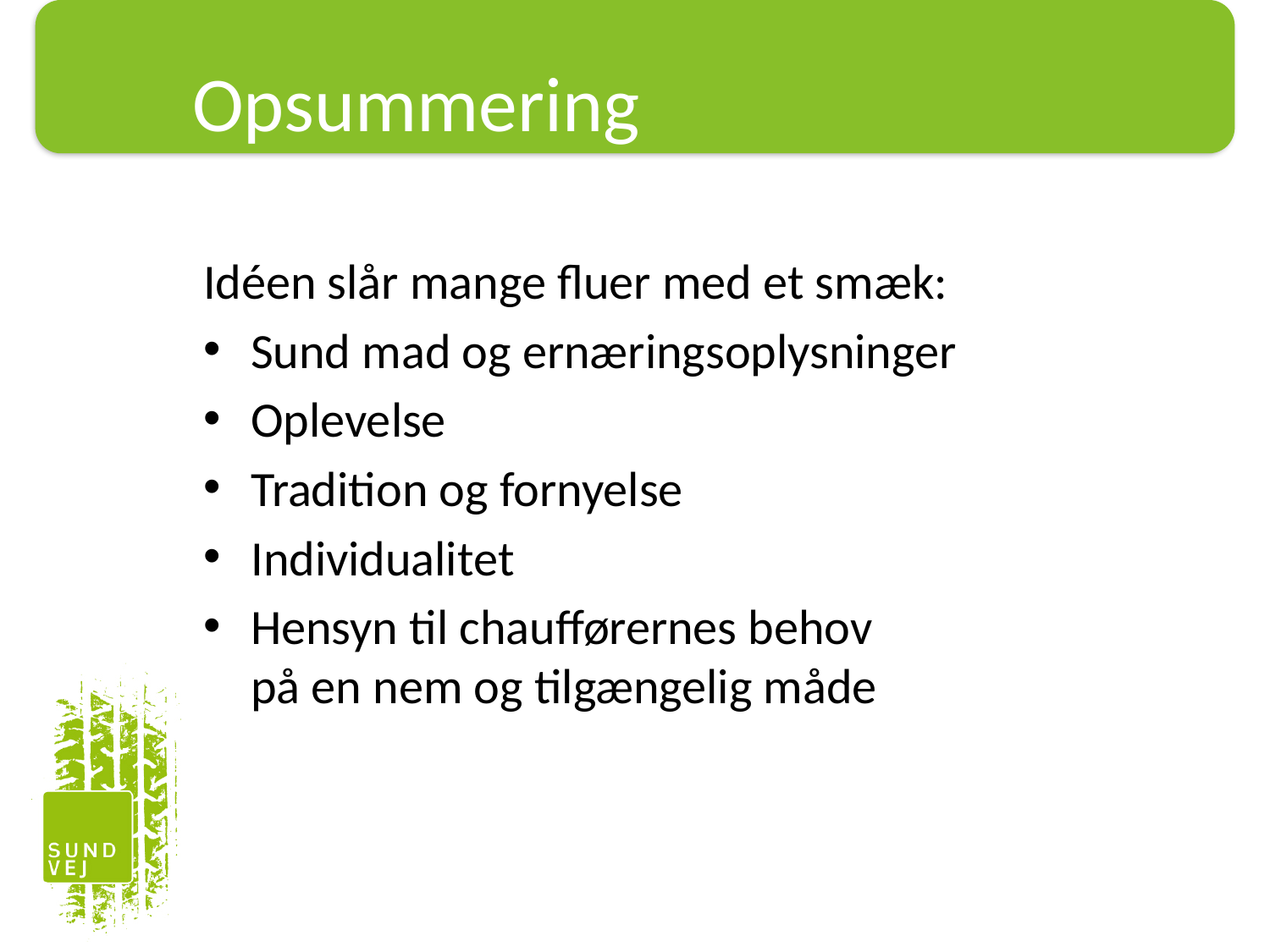

Opsummering
Idéen slår mange fluer med et smæk:
Sund mad og ernæringsoplysninger
Oplevelse
Tradition og fornyelse
Individualitet
Hensyn til chaufførernes behov
på en nem og tilgængelig måde